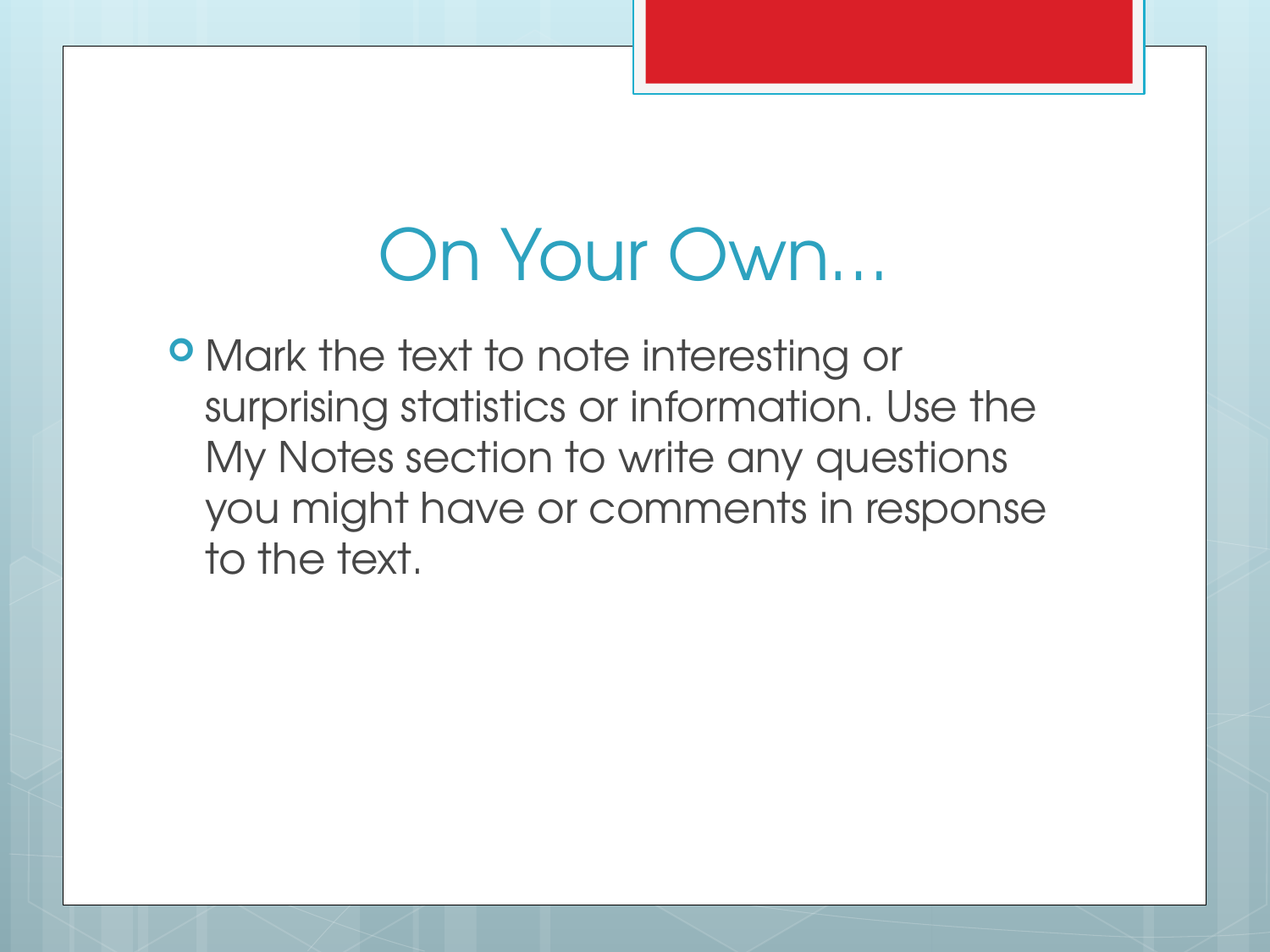

# On Your Own…
Mark the text to note interesting or surprising statistics or information. Use the My Notes section to write any questions you might have or comments in response to the text.